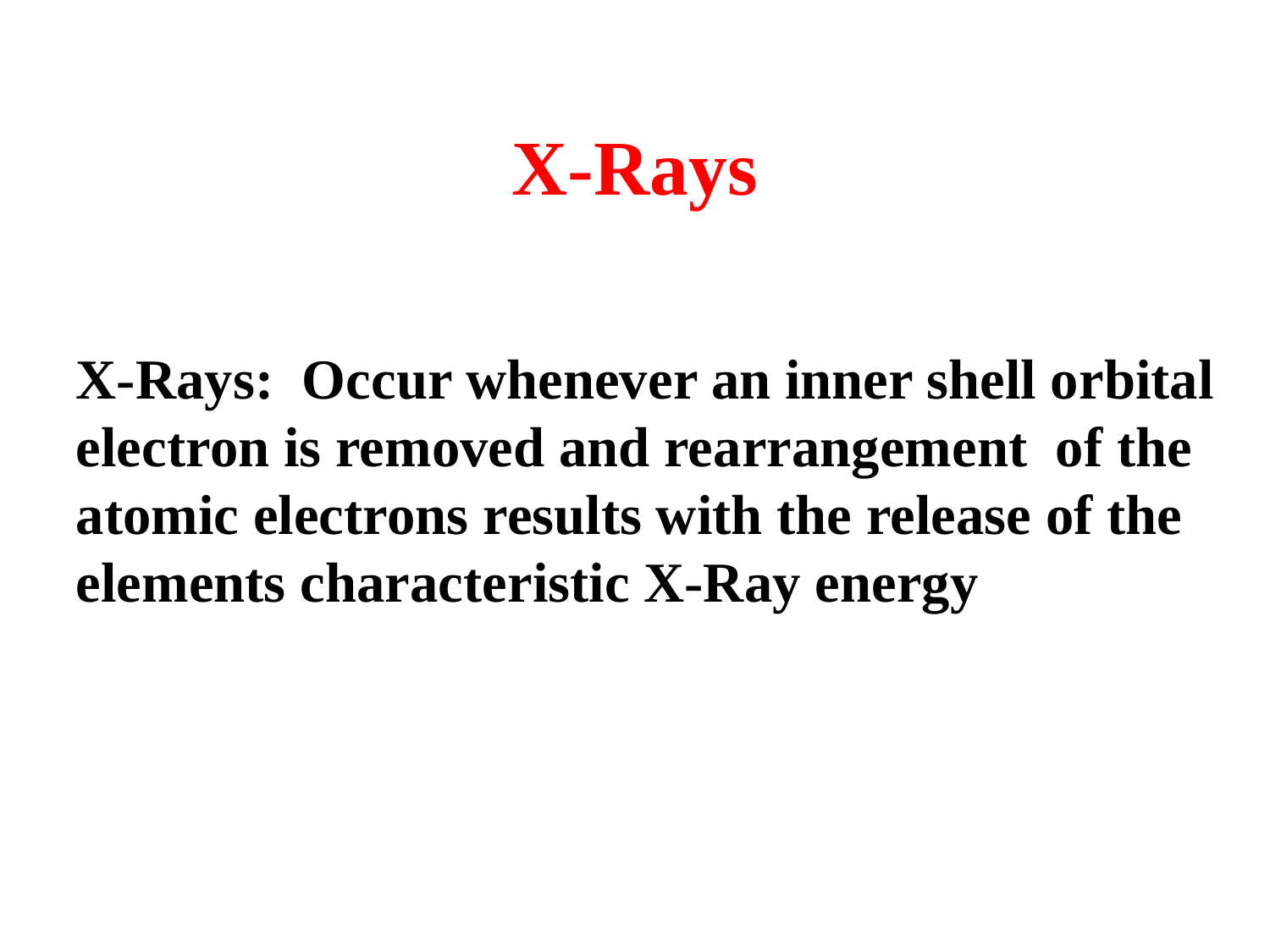

X-Rays
X-Rays:  Occur whenever an inner shell orbital electron is removed and rearrangement  of the atomic electrons results with the release of the elements characteristic X-Ray energy